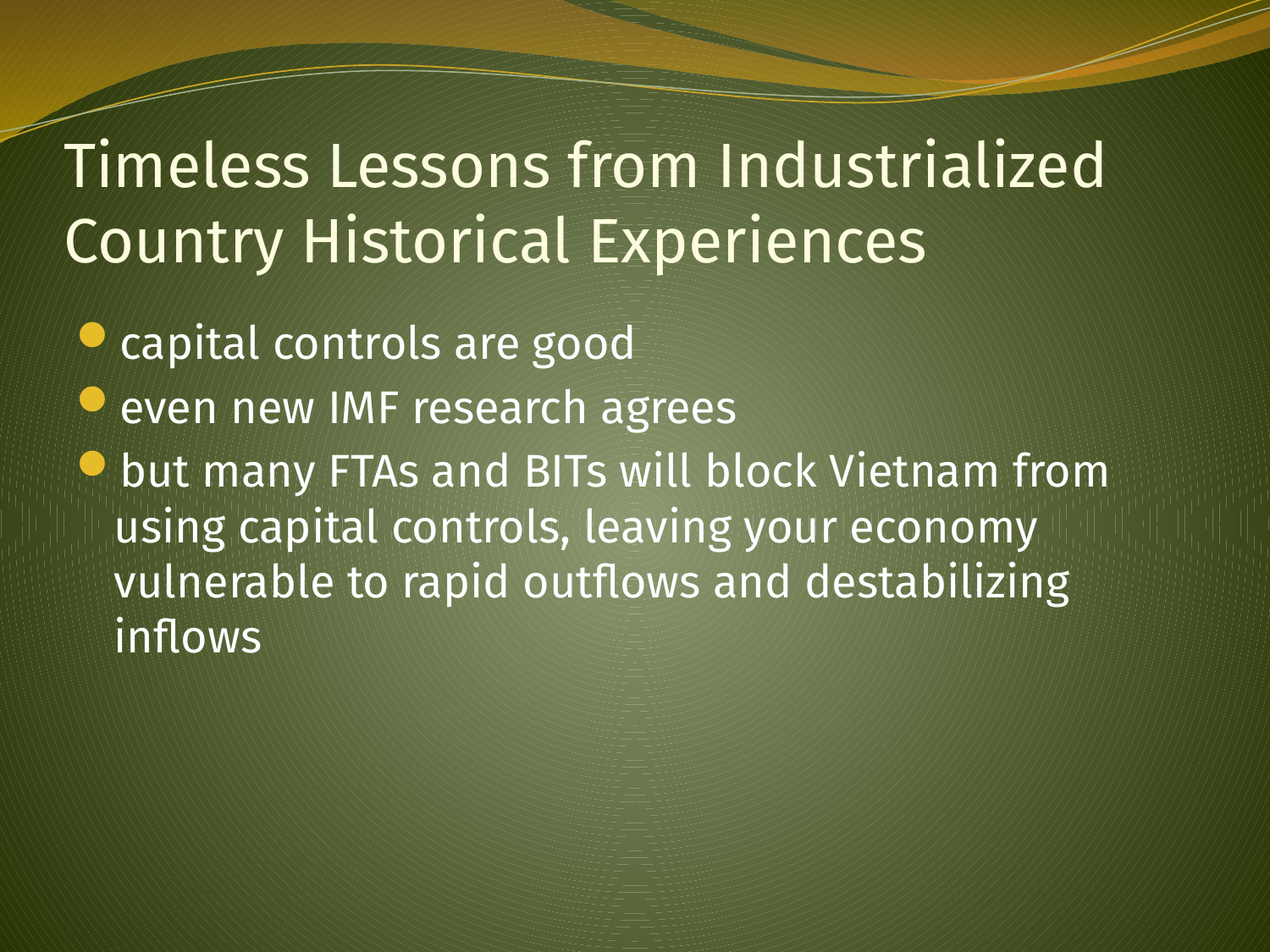

# Timeless Lessons from Industrialized Country Historical Experiences
capital controls are good
even new IMF research agrees
but many FTAs and BITs will block Vietnam from using capital controls, leaving your economy vulnerable to rapid outflows and destabilizing inflows